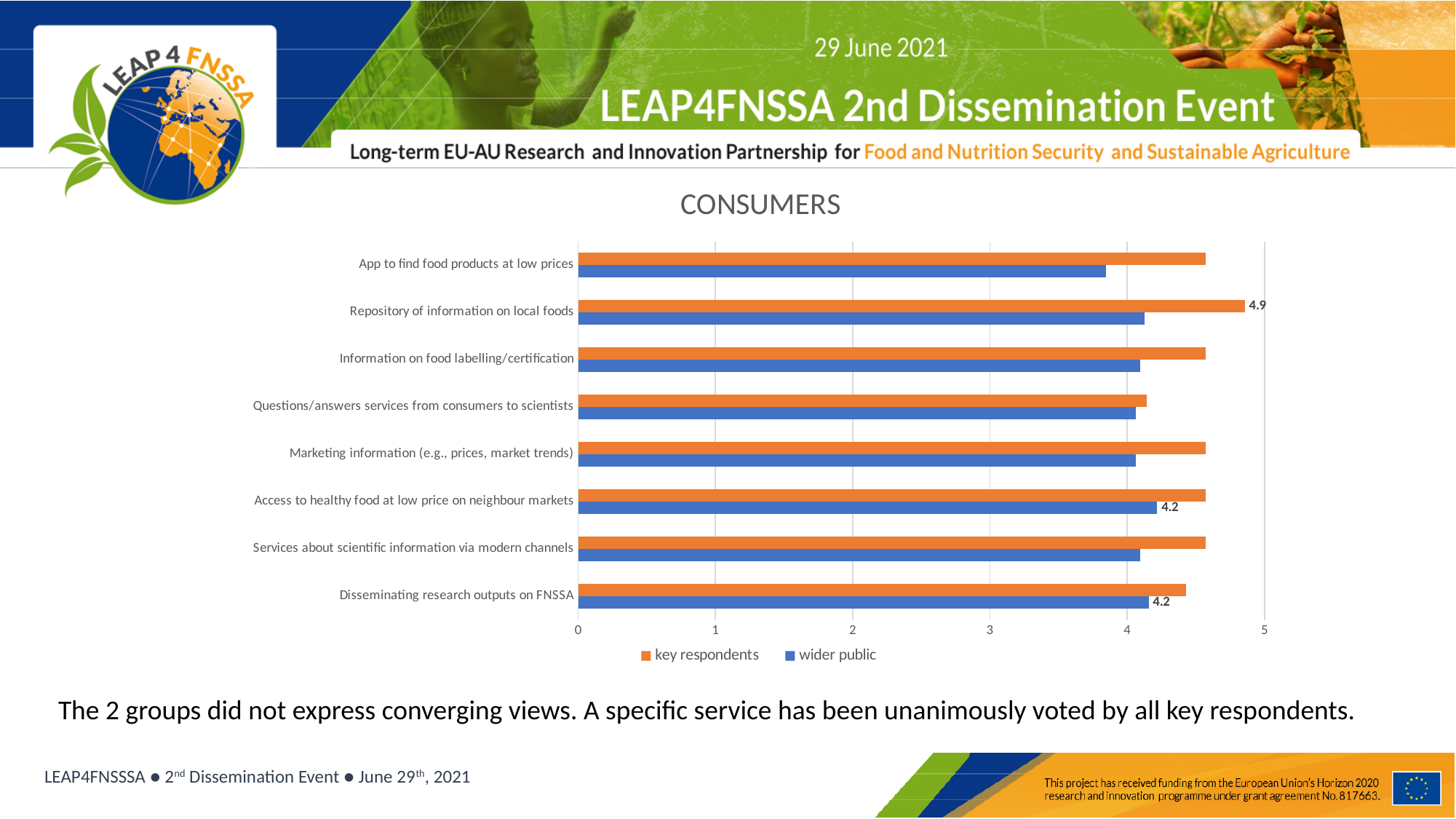

### Chart: CONSUMERS

| Category | wider public | key respondents |
|---|---|---|
| Disseminating research outputs on FNSSA | 4.15625 | 4.428571428571429 |
| Services about scientific information via modern channels | 4.09375 | 4.571428571428571 |
| Access to healthy food at low price on neighbour markets | 4.21875 | 4.571428571428571 |
| Marketing information (e.g., prices, market trends) | 4.0625 | 4.571428571428571 |
| Questions/answers services from consumers to scientists | 4.0625 | 4.142857142857143 |
| Information on food labelling/certification | 4.09375 | 4.571428571428571 |
| Repository of information on local foods | 4.125 | 4.857142857142857 |
| App to find food products at low prices | 3.84375 | 4.571428571428571 |
The 2 groups did not express converging views. A specific service has been unanimously voted by all key respondents.